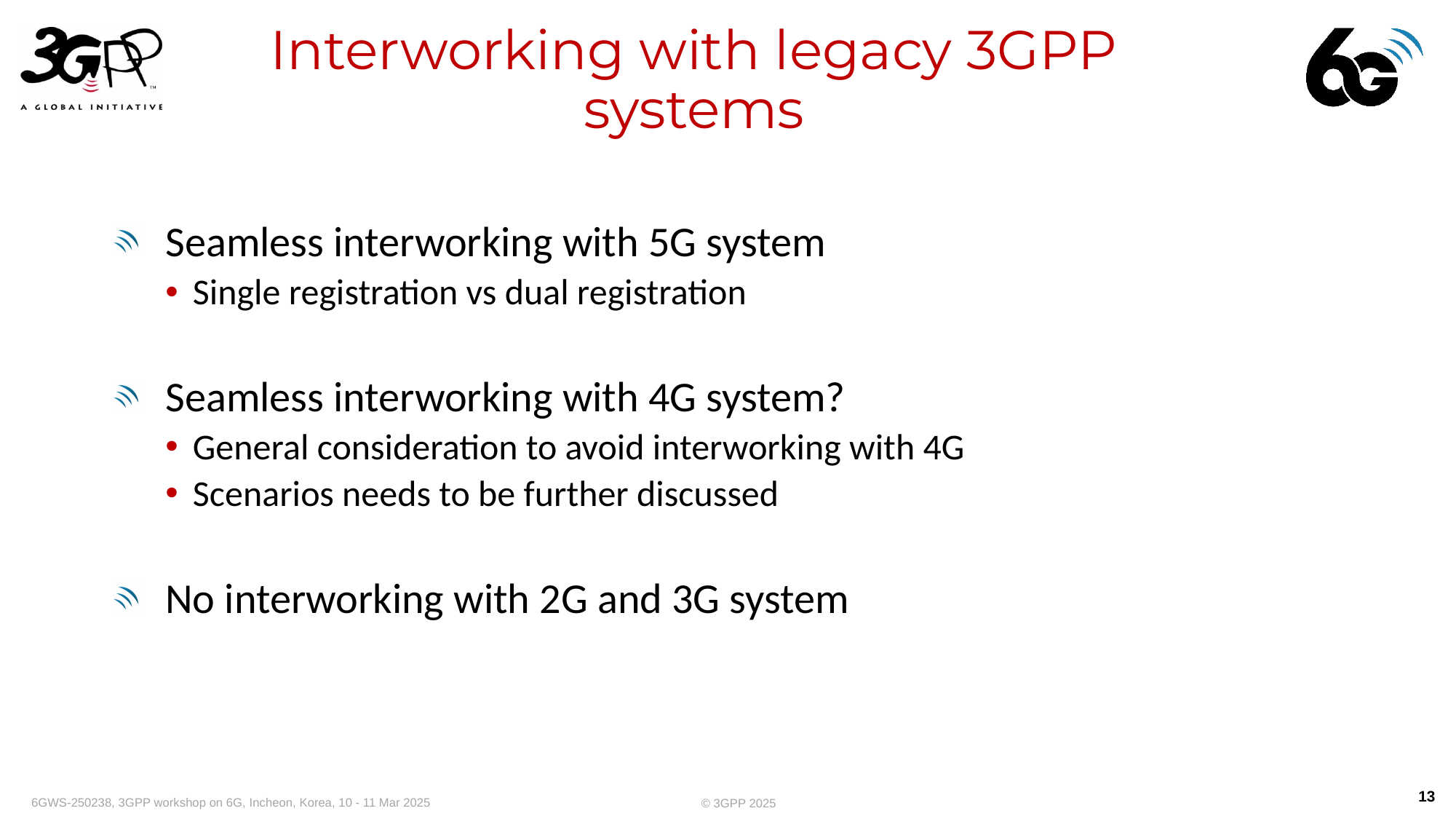

# Interworking with legacy 3GPP systems
Seamless interworking with 5G system
Single registration vs dual registration

Seamless interworking with 4G system?
General consideration to avoid interworking with 4G
Scenarios needs to be further discussed

No interworking with 2G and 3G system